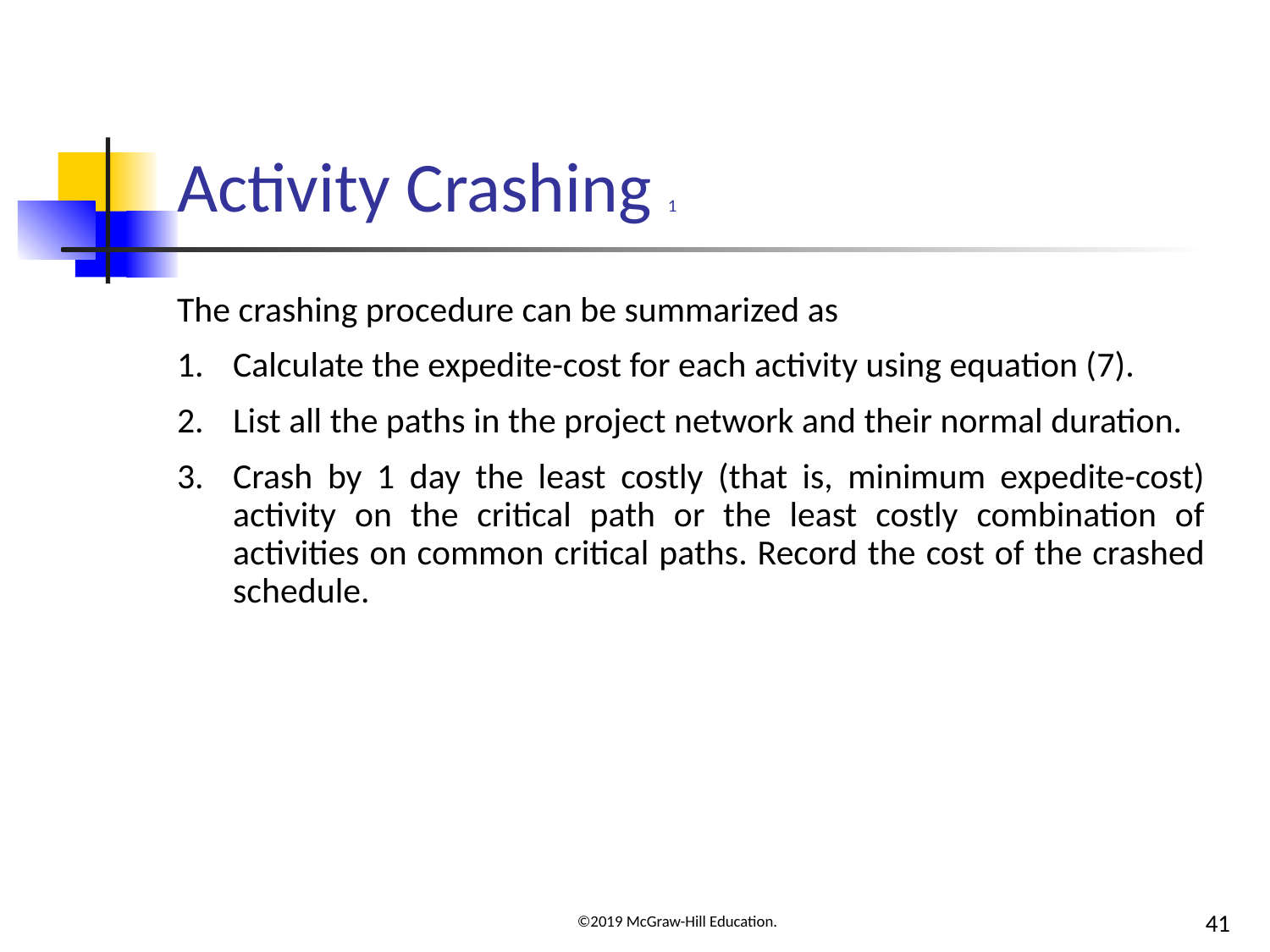

# Activity Crashing 1
The crashing procedure can be summarized as
Calculate the expedite-cost for each activity using equation (7).
List all the paths in the project network and their normal duration.
Crash by 1 day the least costly (that is, minimum expedite-cost) activity on the critical path or the least costly combination of activities on common critical paths. Record the cost of the crashed schedule.